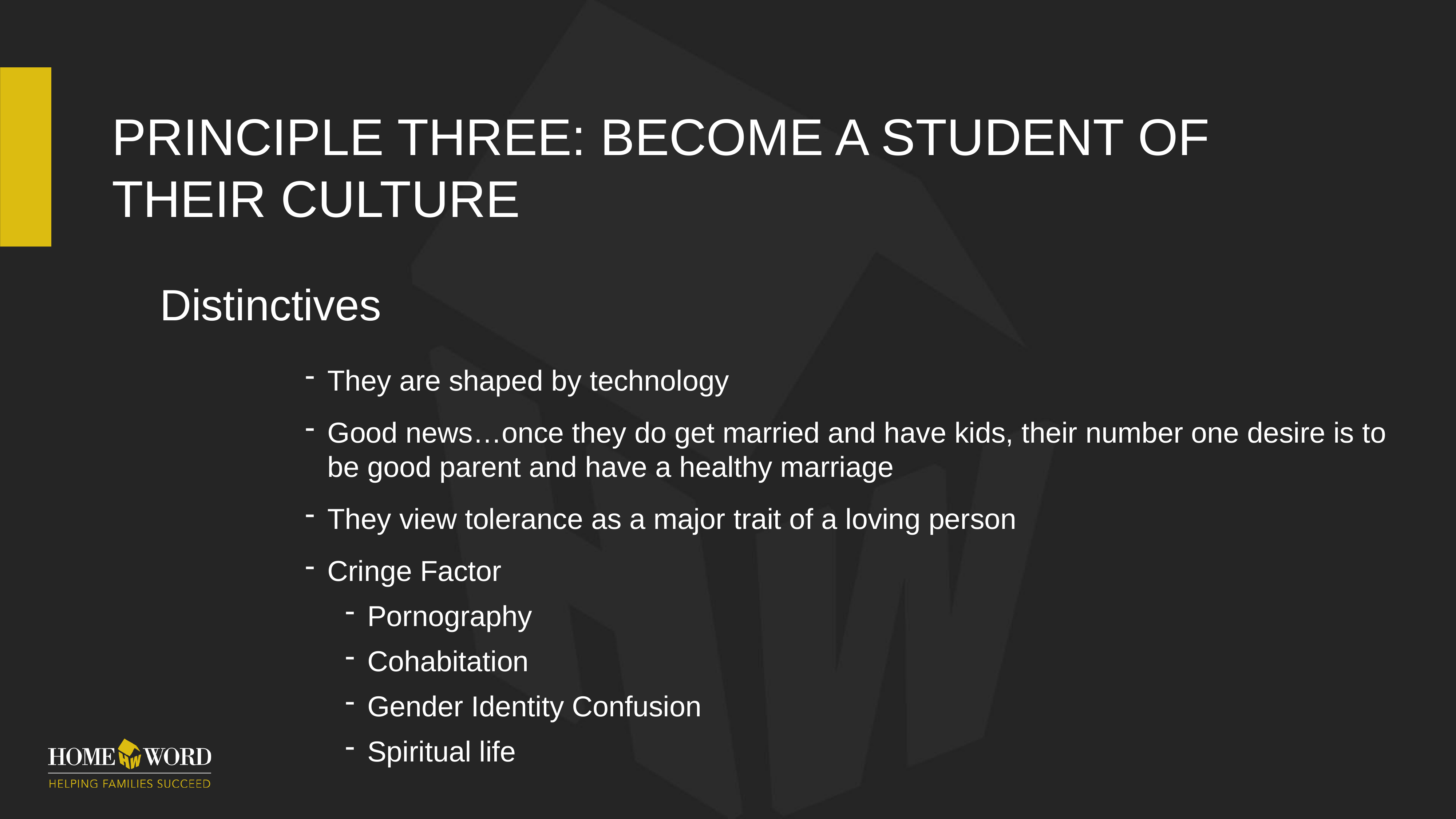

# Principle Three: Become a Student of Their Culture
Distinctives
They are shaped by technology
Good news…once they do get married and have kids, their number one desire is to be good parent and have a healthy marriage
They view tolerance as a major trait of a loving person
Cringe Factor
Pornography
Cohabitation
Gender Identity Confusion
Spiritual life